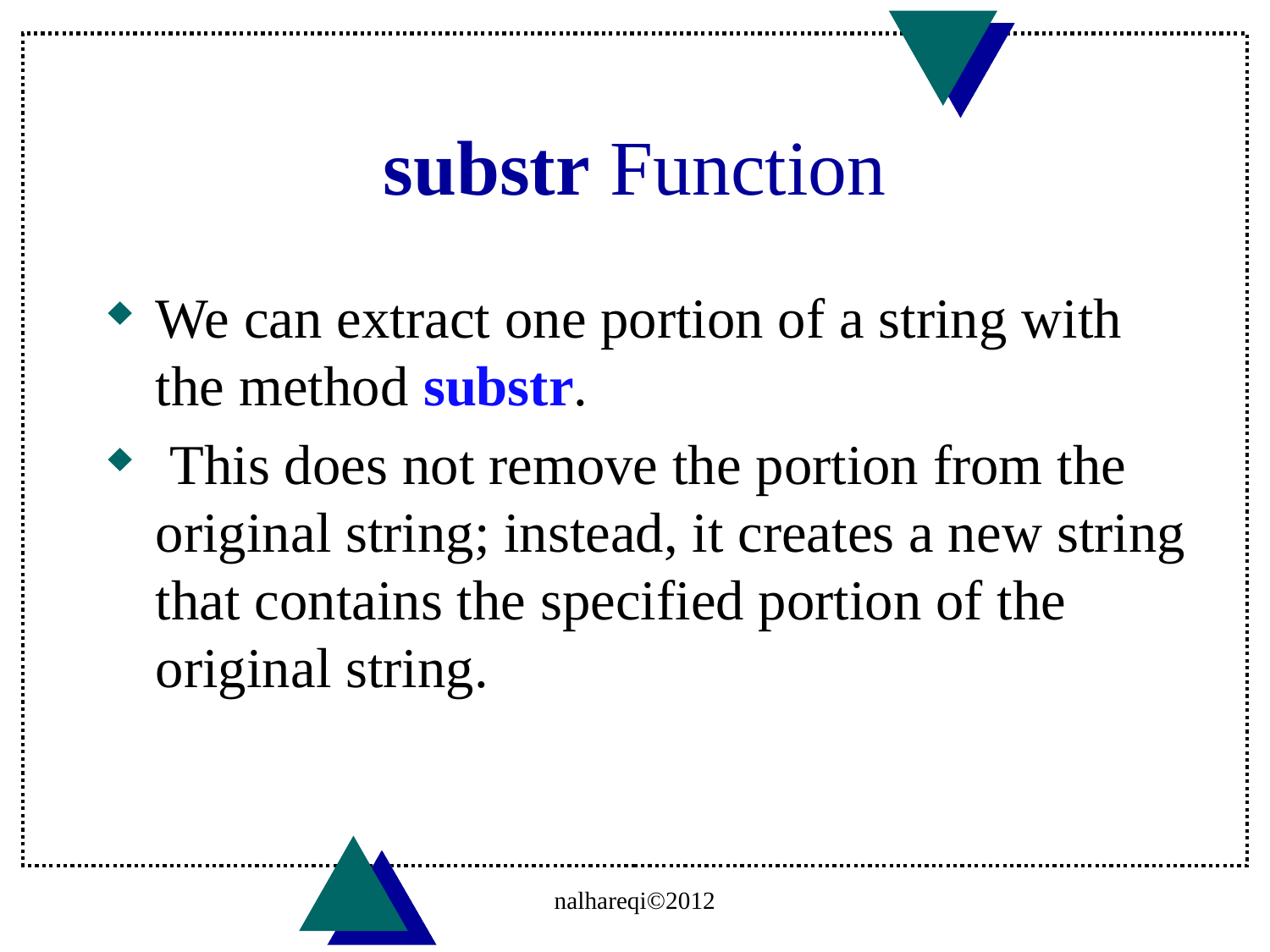

# substr Function
We can extract one portion of a string with the method substr.
 This does not remove the portion from the original string; instead, it creates a new string that contains the specified portion of the original string.

nalhareqi©2012